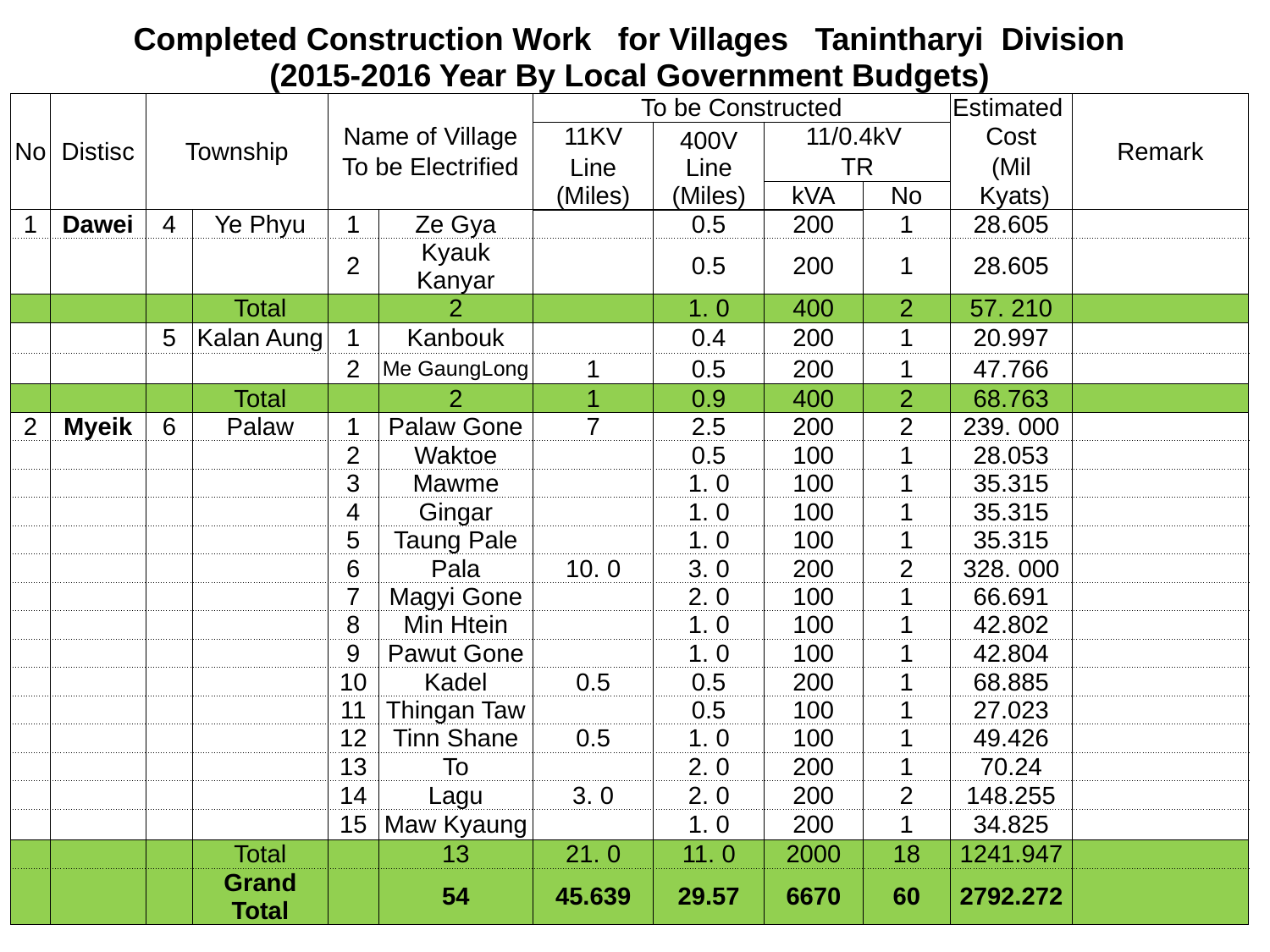

| Completed Construction Work for Villages Tanintharyi Division |  |  |  |  |  |  |  |  |  |  |  |
| --- | --- | --- | --- | --- | --- | --- | --- | --- | --- | --- | --- |
| (2015-2016 Year By Local Government Budgets) |  |  |  |  |  |  |  |  |  |  |  |
| No | Distisc | Township |  |  |  | To be Constructed |  |  |  | Estimated | Remark |
|  |  |  |  | Name of Village |  | 11KV | 400V Line (Miles) | 11/0.4kV |  | Cost |  |
|  |  |  |  | To be Electrified |  | Line (Miles) |  | TR |  | (Mil |  |
|  |  |  |  |  |  |  |  | kVA | No | Kyats) |  |
| 1 | Dawei | 4 | Ye Phyu | 1 | Ze Gya |  | 0.5 | 200 | 1 | 28.605 |  |
|  |  |  |  | 2 | ‌Kyauk Kanyar |  | 0.5 | 200 | 1 | 28.605 |  |
|  |  |  | Total |  | 2 |  | 1. 0 | 400 | 2 | 57. 210 |  |
|  |  | 5 | Kalan Aung | 1 | Kanbouk |  | 0.4 | 200 | 1 | 20.997 |  |
|  |  |  |  | 2 | Me GaungLong | 1 | 0.5 | 200 | 1 | 47.766 |  |
|  |  |  | Total |  | 2 | 1 | 0.9 | 400 | 2 | 68.763 |  |
| 2 | Myeik | 6 | Palaw | 1 | Palaw Gone | 7 | 2.5 | 200 | 2 | 239. 000 |  |
|  |  |  |  | 2 | Waktoe |  | 0.5 | 100 | 1 | 28.053 |  |
|  |  |  |  | 3 | Mawme |  | 1. 0 | 100 | 1 | 35.315 |  |
|  |  |  |  | 4 | Gingar |  | 1. 0 | 100 | 1 | 35.315 |  |
|  |  |  |  | 5 | Taung Pale |  | 1. 0 | 100 | 1 | 35.315 |  |
|  |  |  |  | 6 | Pala | 10. 0 | 3. 0 | 200 | 2 | 328. 000 |  |
|  |  |  |  | 7 | Magyi Gone |  | 2. 0 | 100 | 1 | 66.691 |  |
|  |  |  |  | 8 | Min Htein |  | 1. 0 | 100 | 1 | 42.802 |  |
|  |  |  |  | 9 | Pawut Gone |  | 1. 0 | 100 | 1 | 42.804 |  |
|  |  |  |  | 10 | Kadel | 0.5 | 0.5 | 200 | 1 | 68.885 |  |
|  |  |  |  | 11 | Thingan Taw |  | 0.5 | 100 | 1 | 27.023 |  |
|  |  |  |  | 12 | Tinn Shane | 0.5 | 1. 0 | 100 | 1 | 49.426 |  |
|  |  |  |  | 13 | To |  | 2. 0 | 200 | 1 | 70.24 |  |
|  |  |  |  | 14 | Lagu | 3. 0 | 2. 0 | 200 | 2 | 148.255 |  |
|  |  |  |  | 15 | Maw Kyaung |  | 1. 0 | 200 | 1 | 34.825 |  |
|  |  |  | ‌Total |  | 13 | 21. 0 | 11. 0 | 2000 | 18 | 1241.947 |  |
|  |  |  | Grand Total |  | 54 | 45.639 | 29.57 | 6670 | 60 | 2792.272 |  |
|  |  |  |  |  |  |  |  |  |  |  |  |
13